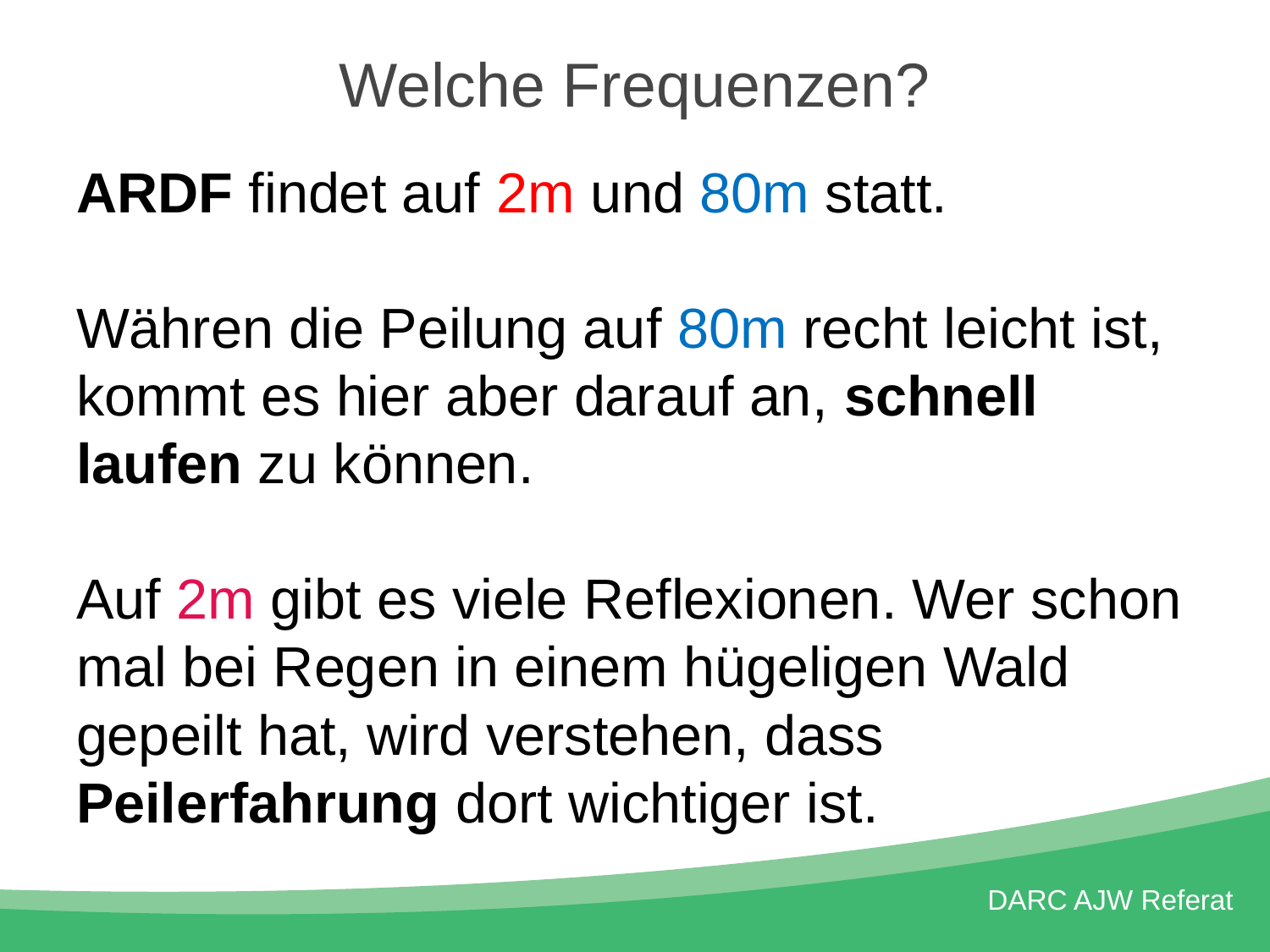

# Welche Frequenzen?
ARDF findet auf 2m und 80m statt.
Währen die Peilung auf 80m recht leicht ist, kommt es hier aber darauf an, schnell laufen zu können.
Auf 2m gibt es viele Reflexionen. Wer schon mal bei Regen in einem hügeligen Wald gepeilt hat, wird verstehen, dass Peilerfahrung dort wichtiger ist.